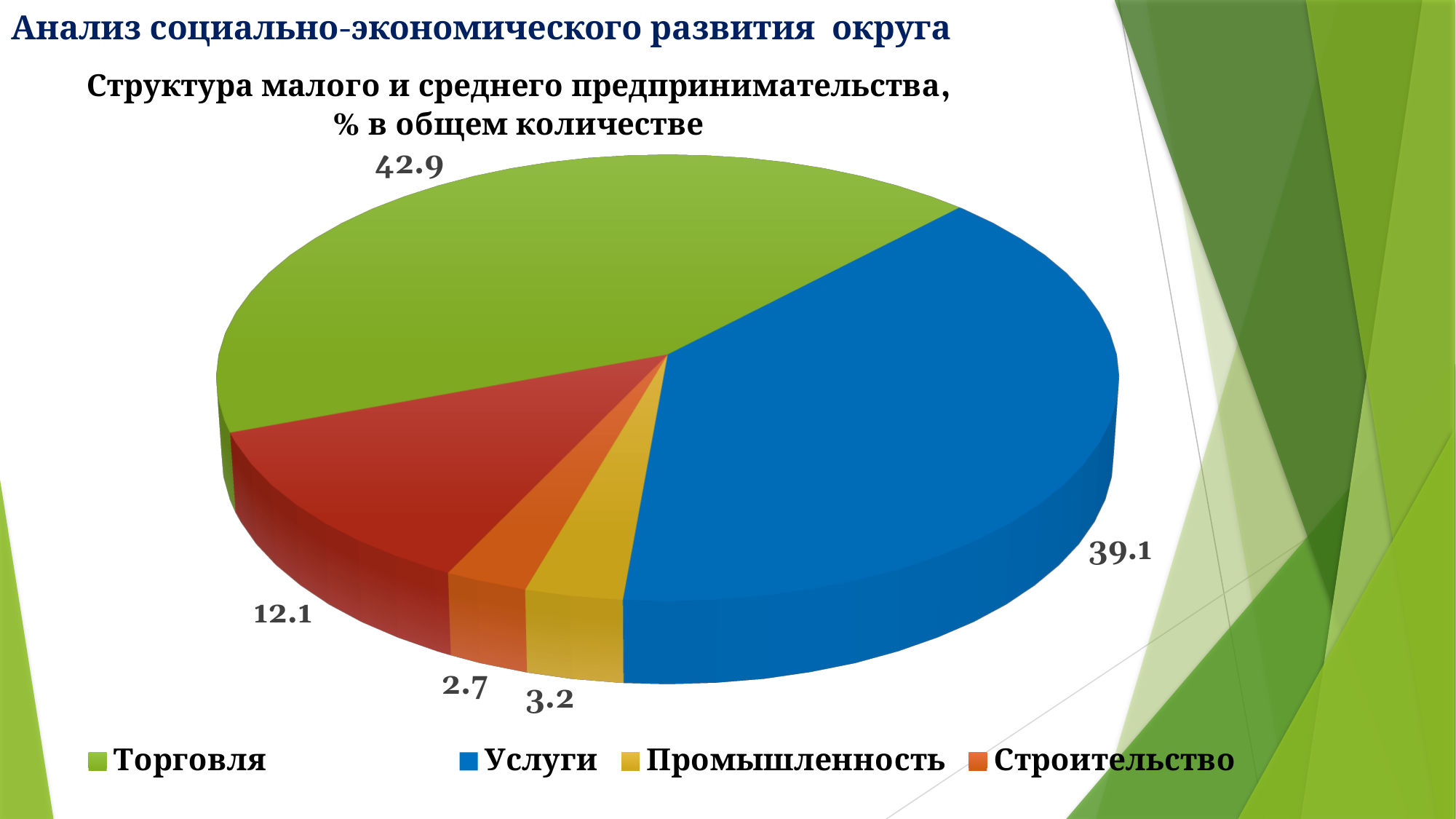

# Анализ социально-экономического развития  округа

[unsupported chart]